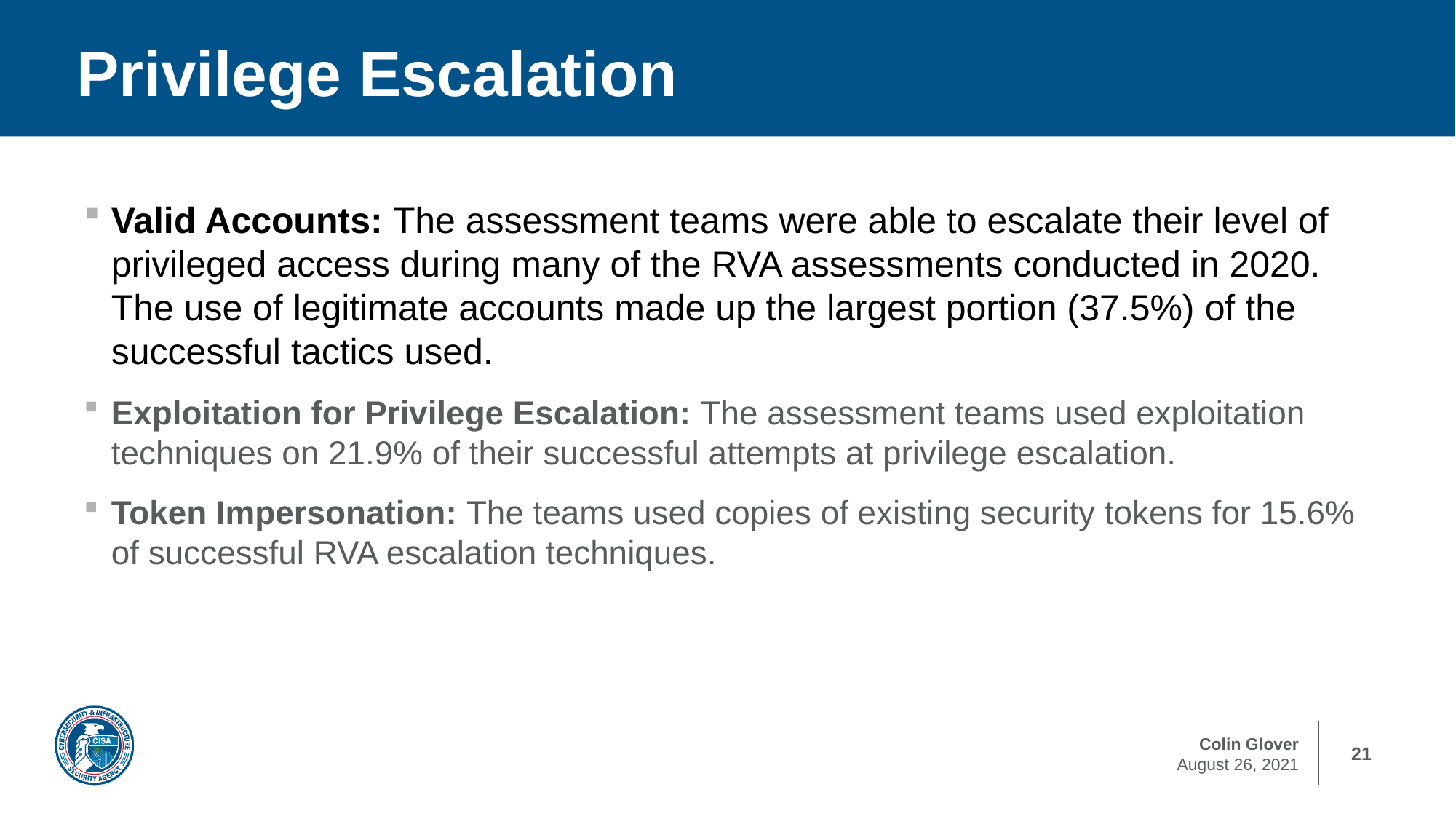

# Privilege Escalation
Valid Accounts: The assessment teams were able to escalate their level of privileged access during many of the RVA assessments conducted in 2020. The use of legitimate accounts made up the largest portion (37.5%) of the successful tactics used.
Exploitation for Privilege Escalation: The assessment teams used exploitation techniques on 21.9% of their successful attempts at privilege escalation.
Token Impersonation: The teams used copies of existing security tokens for 15.6% of successful RVA escalation techniques.
21